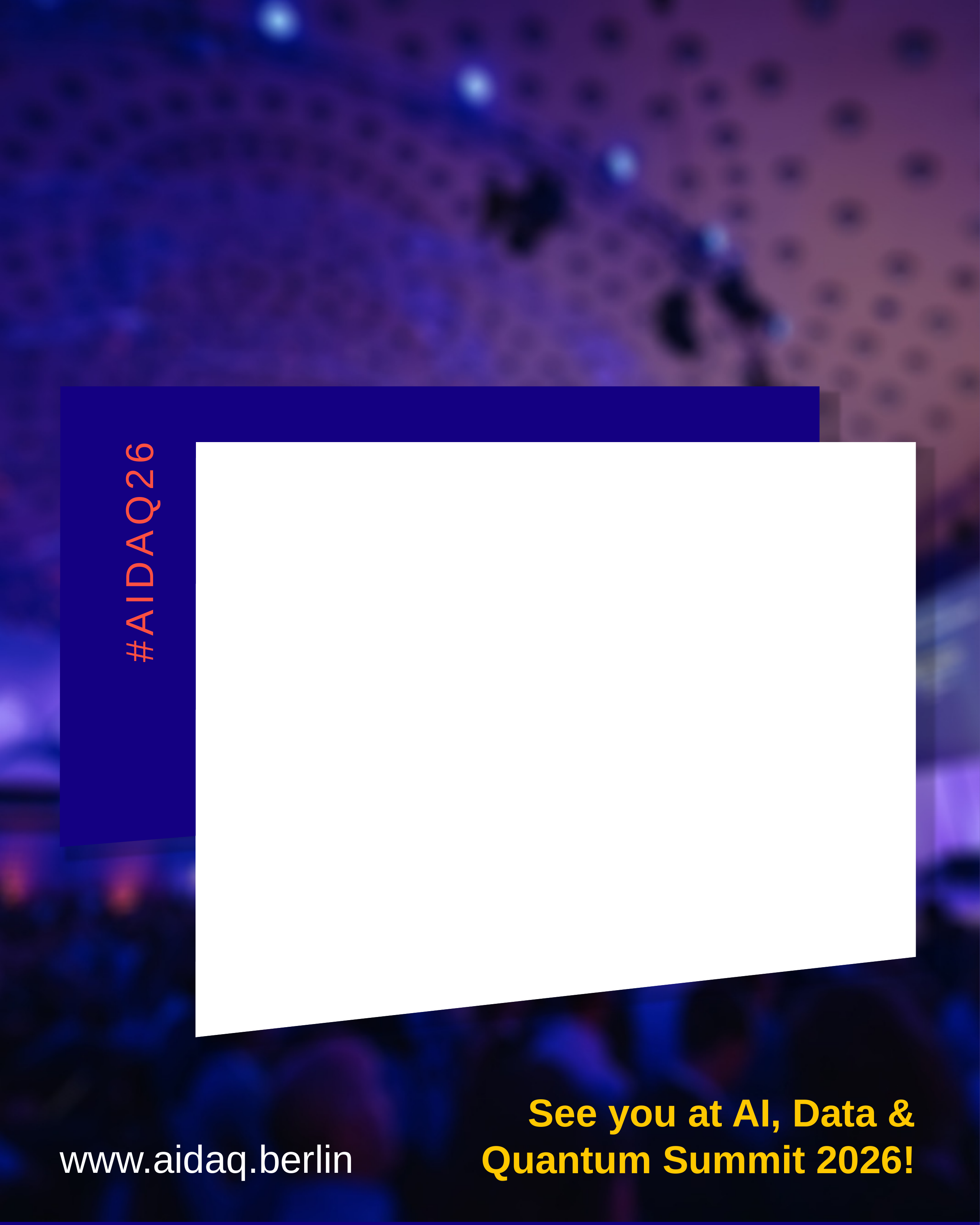

#AIDAQ26

See you at AI, Data &
Quantum Summit 2026!